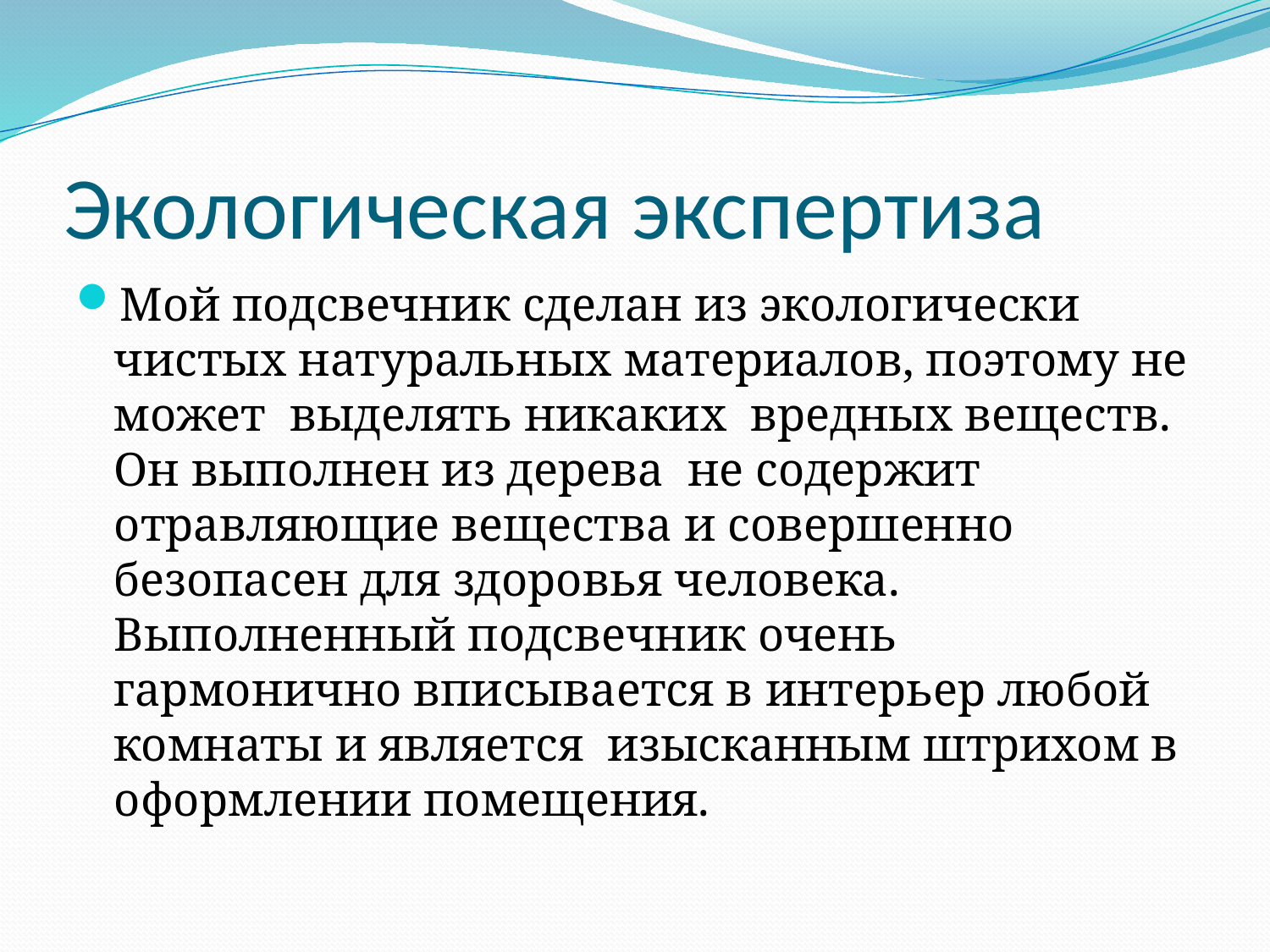

# Экологическая экспертиза
Мой подсвечник сделан из экологически чистых натуральных материалов, поэтому не может  выделять никаких  вредных веществ. Он выполнен из дерева  не содержит отравляющие вещества и совершенно безопасен для здоровья человека. Выполненный подсвечник очень гармонично вписывается в интерьер любой комнаты и является  изысканным штрихом в оформлении помещения.